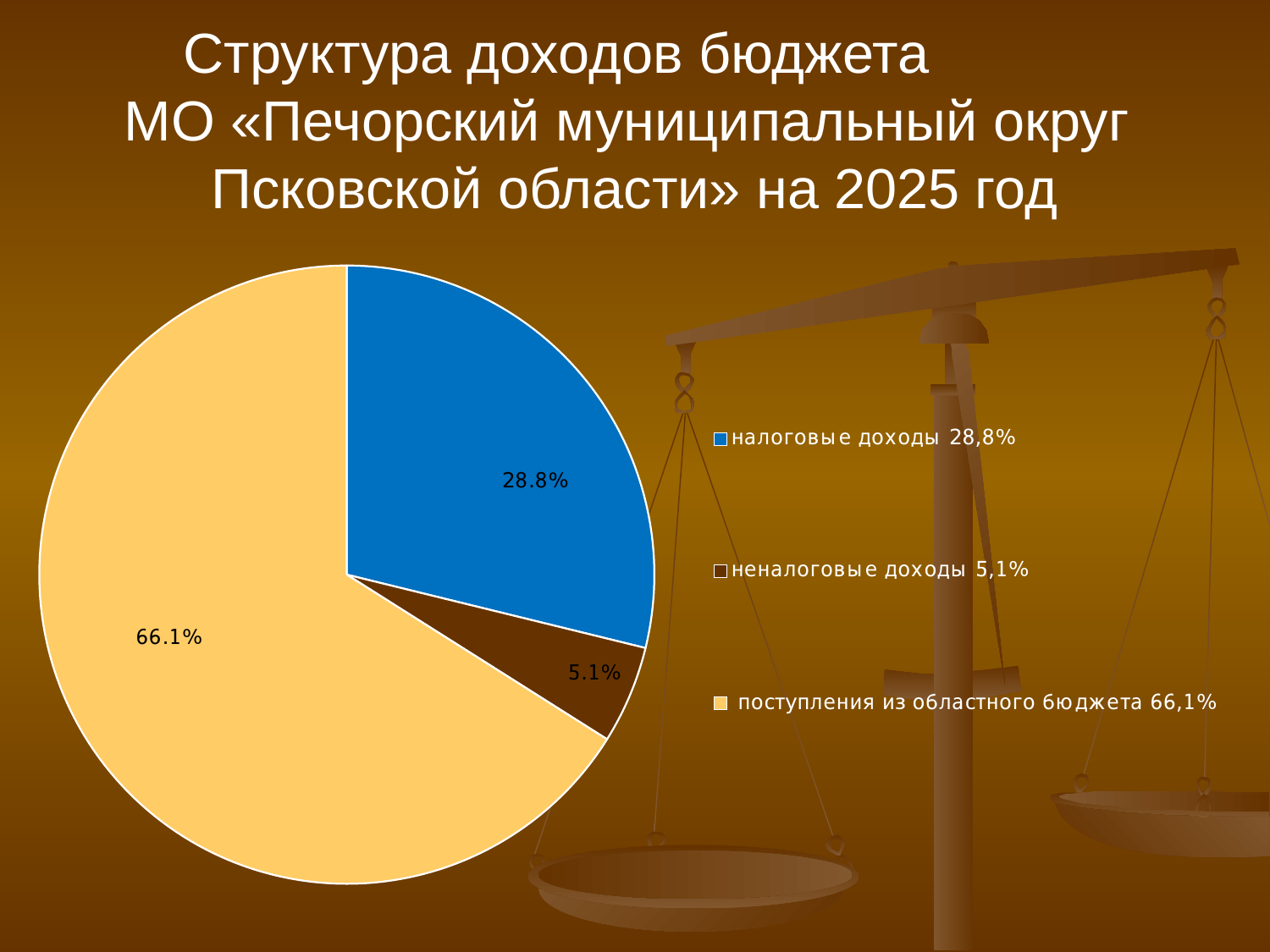

# Структура доходов бюджета МО «Печорский муниципальный округ Псковской области» на 2025 год

### Chart

| Category |  |
|---|---|
| налоговые доходы 28,8% | 170638.0 |
| неналоговые доходы 5,1% | 30334.0 |
|  поступления из областного бюджета 66,1% | 391187.0 |

[unsupported chart]

[unsupported chart]